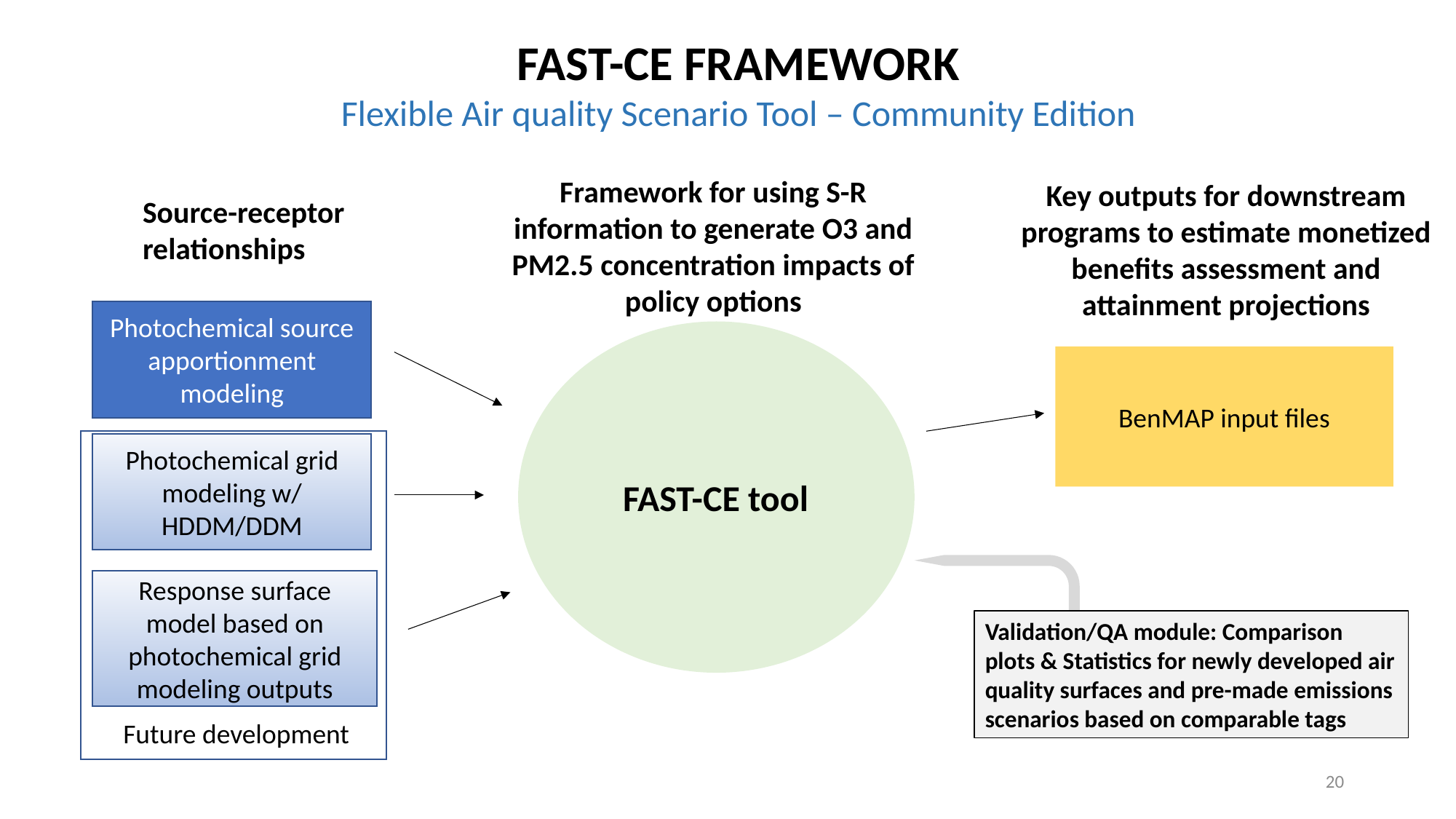

FAST-CE FRAMEWORK
Flexible Air quality Scenario Tool – Community Edition
Framework for using S-R information to generate O3 and PM2.5 concentration impacts of policy options
Key outputs for downstream programs to estimate monetized benefits assessment and attainment projections
Source-receptor relationships
Photochemical source apportionment modeling

BenMAP input files

Photochemical grid modeling w/ HDDM/DDM
FAST-CE tool

Response surface model based on photochemical grid modeling outputs
Validation/QA module: Comparison plots & Statistics for newly developed air quality surfaces and pre-made emissions scenarios based on comparable tags
Future development
20